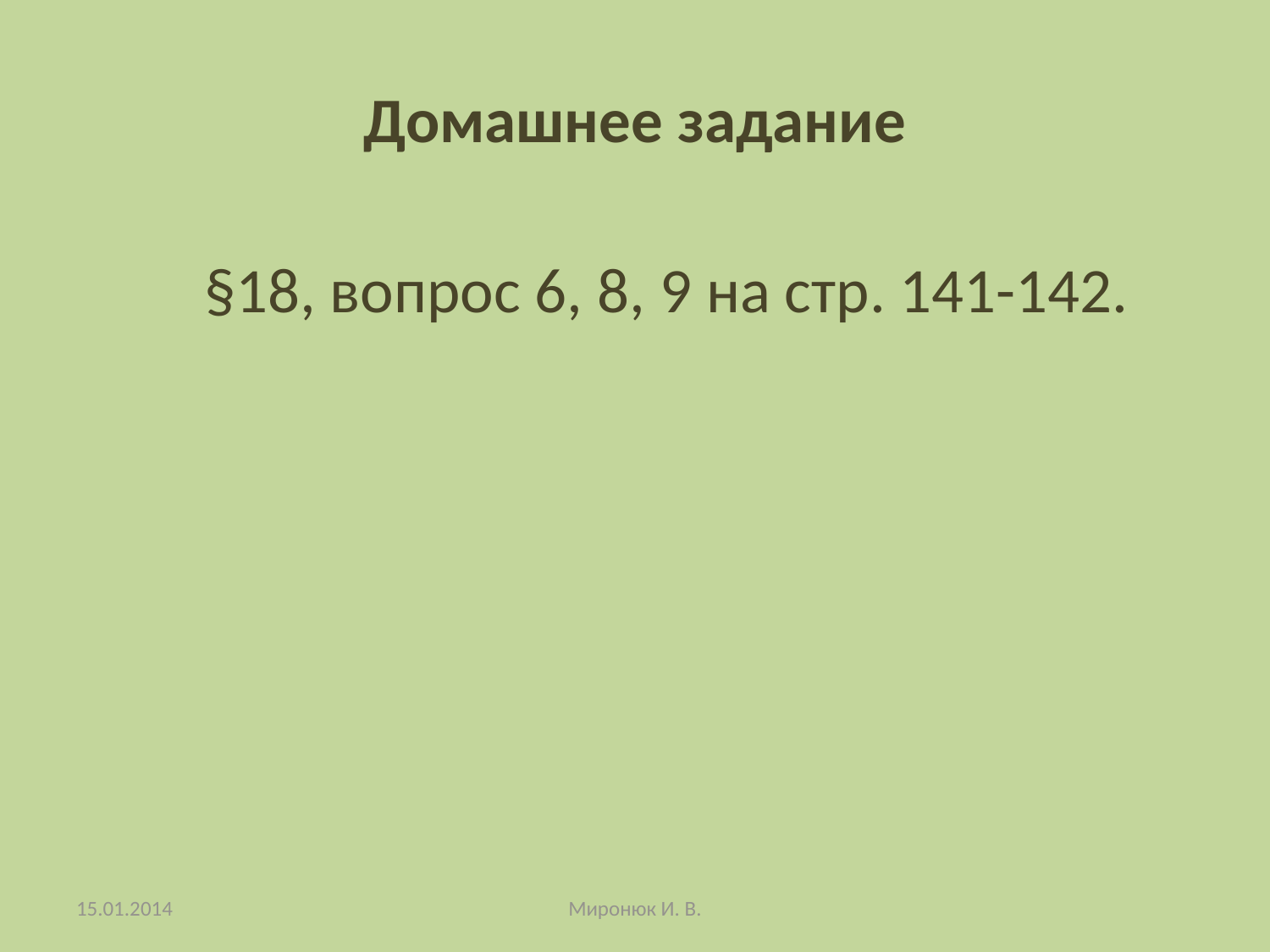

# Домашнее задание

§18, вопрос 6, 8, 9 на стр. 141-142.
15.01.2014
Миронюк И. В.